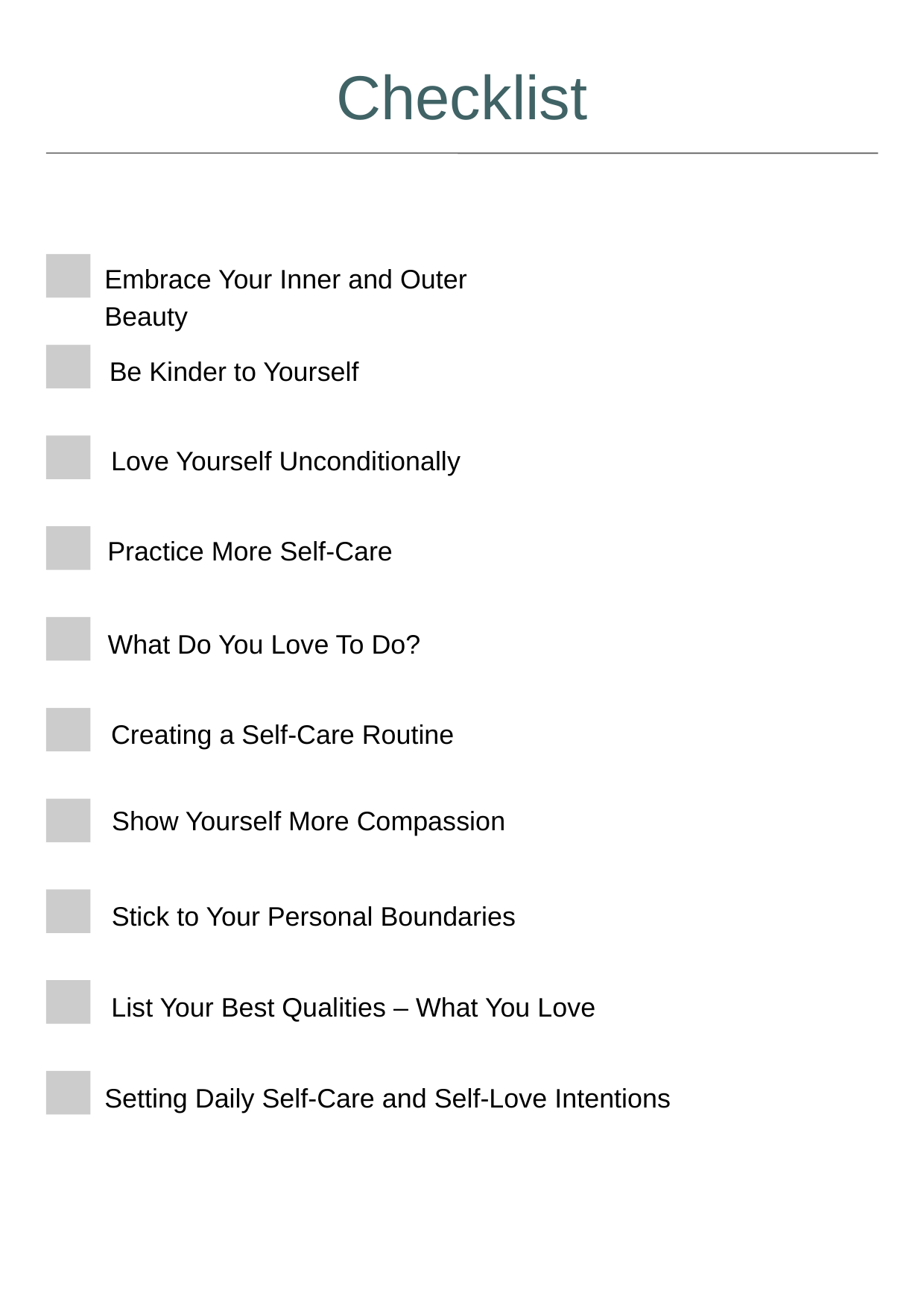

Checklist

Embrace Your Inner and Outer Beauty

Be Kinder to Yourself

Love Yourself Unconditionally

Practice More Self-Care

What Do You Love To Do?

Creating a Self-Care Routine
Show Yourself More Compassion

Stick to Your Personal Boundaries

List Your Best Qualities – What You Love

Setting Daily Self-Care and Self-Love Intentions